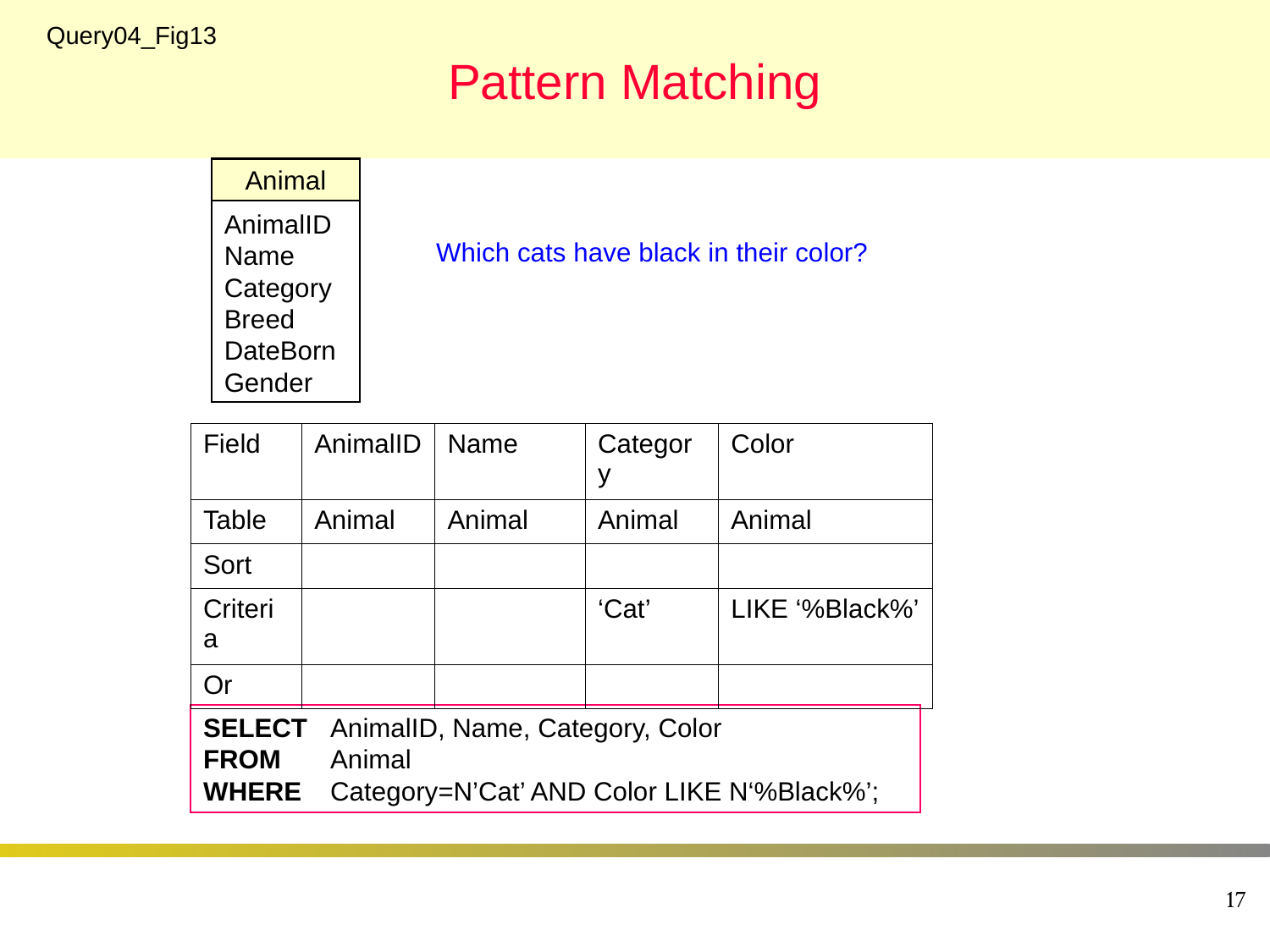

# Pattern Matching
Query04_Fig13
Animal
AnimalID
Name
Category
Breed
DateBorn
Gender
Which cats have black in their color?
| Field | AnimalID | Name | Category | Color |
| --- | --- | --- | --- | --- |
| Table | Animal | Animal | Animal | Animal |
| Sort |  |  |  |  |
| Criteria |  |  | ‘Cat’ | LIKE ‘%Black%’ |
| Or |  |  |  |  |
SELECT	AnimalID, Name, Category, Color
FROM	Animal
WHERE	Category=N’Cat’ AND Color LIKE N‘%Black%’;
17